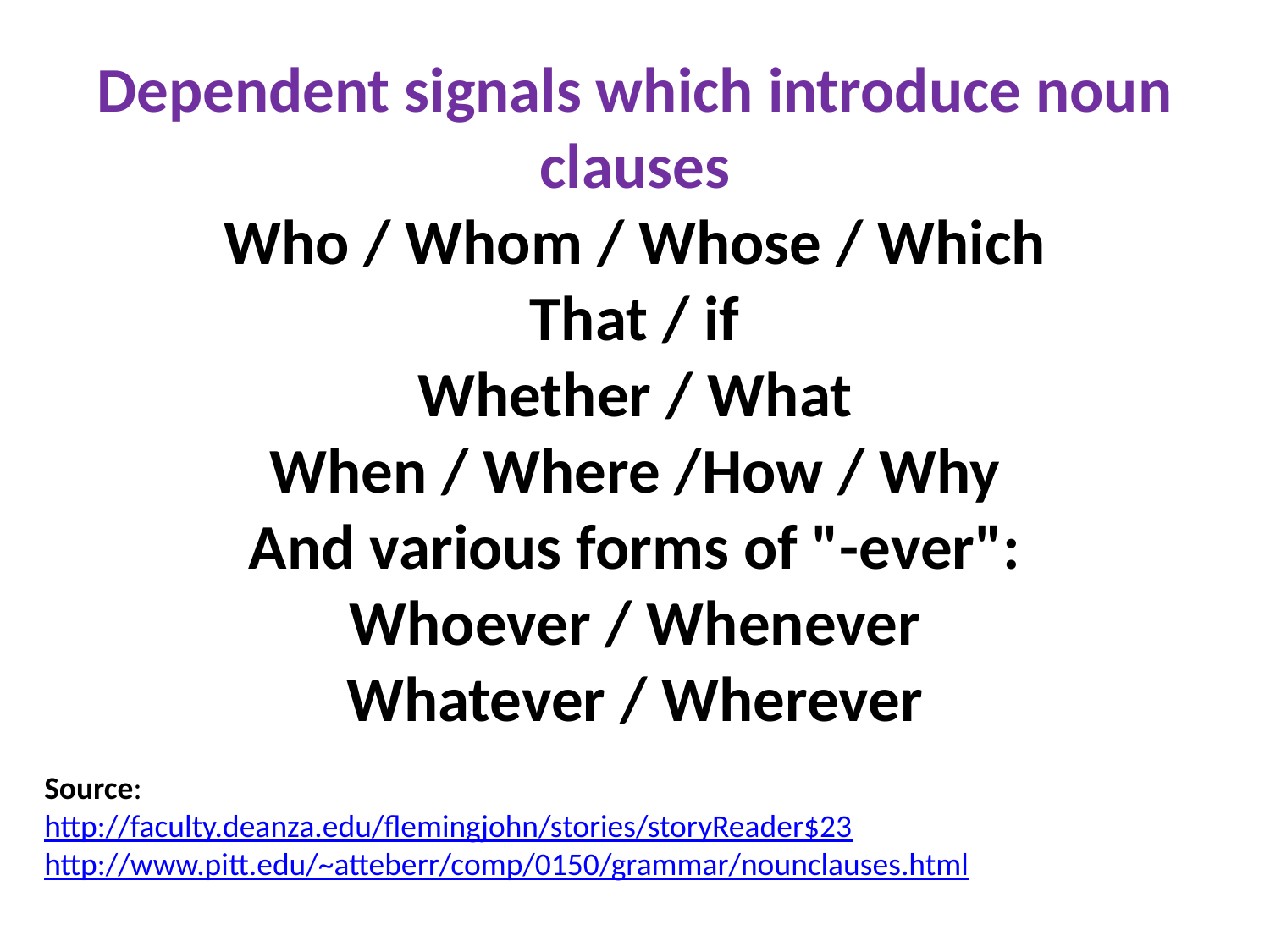

Dependent signals which introduce noun clauses
Who / Whom / Whose / Which
That / if
Whether / What
When / Where /How / Why
And various forms of "-ever":
Whoever / Whenever
Whatever / Wherever
Source:
http://faculty.deanza.edu/flemingjohn/stories/storyReader$23
http://www.pitt.edu/~atteberr/comp/0150/grammar/nounclauses.html